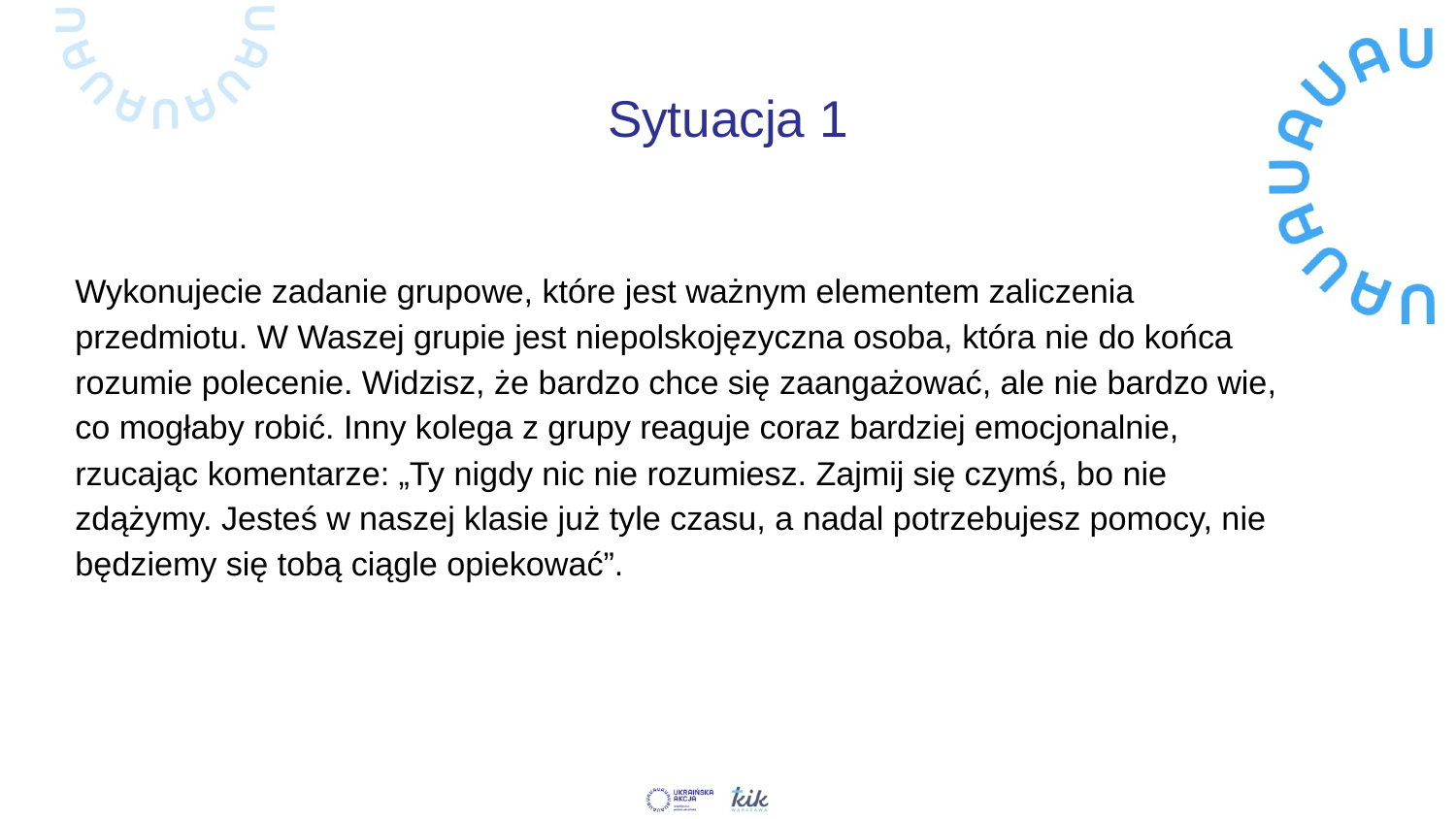

# Sytuacja 1
Wykonujecie zadanie grupowe, które jest ważnym elementem zaliczenia przedmiotu. W Waszej grupie jest niepolskojęzyczna osoba, która nie do końca rozumie polecenie. Widzisz, że bardzo chce się zaangażować, ale nie bardzo wie, co mogłaby robić. Inny kolega z grupy reaguje coraz bardziej emocjonalnie, rzucając komentarze: „Ty nigdy nic nie rozumiesz. Zajmij się czymś, bo nie zdążymy. Jesteś w naszej klasie już tyle czasu, a nadal potrzebujesz pomocy, nie będziemy się tobą ciągle opiekować”.